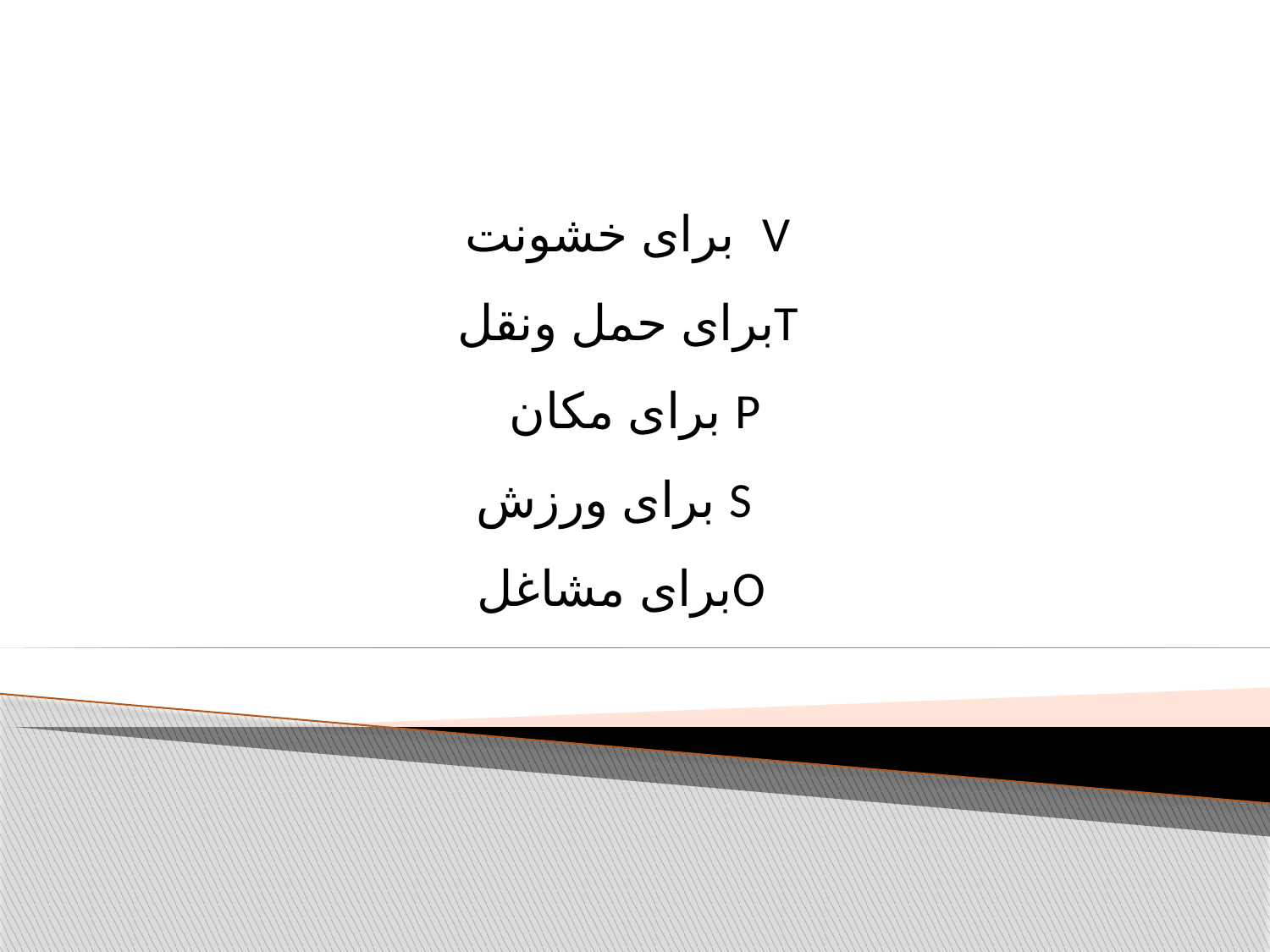

V  برای خشونت
 Tبرای حمل ونقل
P برای مکان
   S برای ورزش
  Oبرای مشاغل